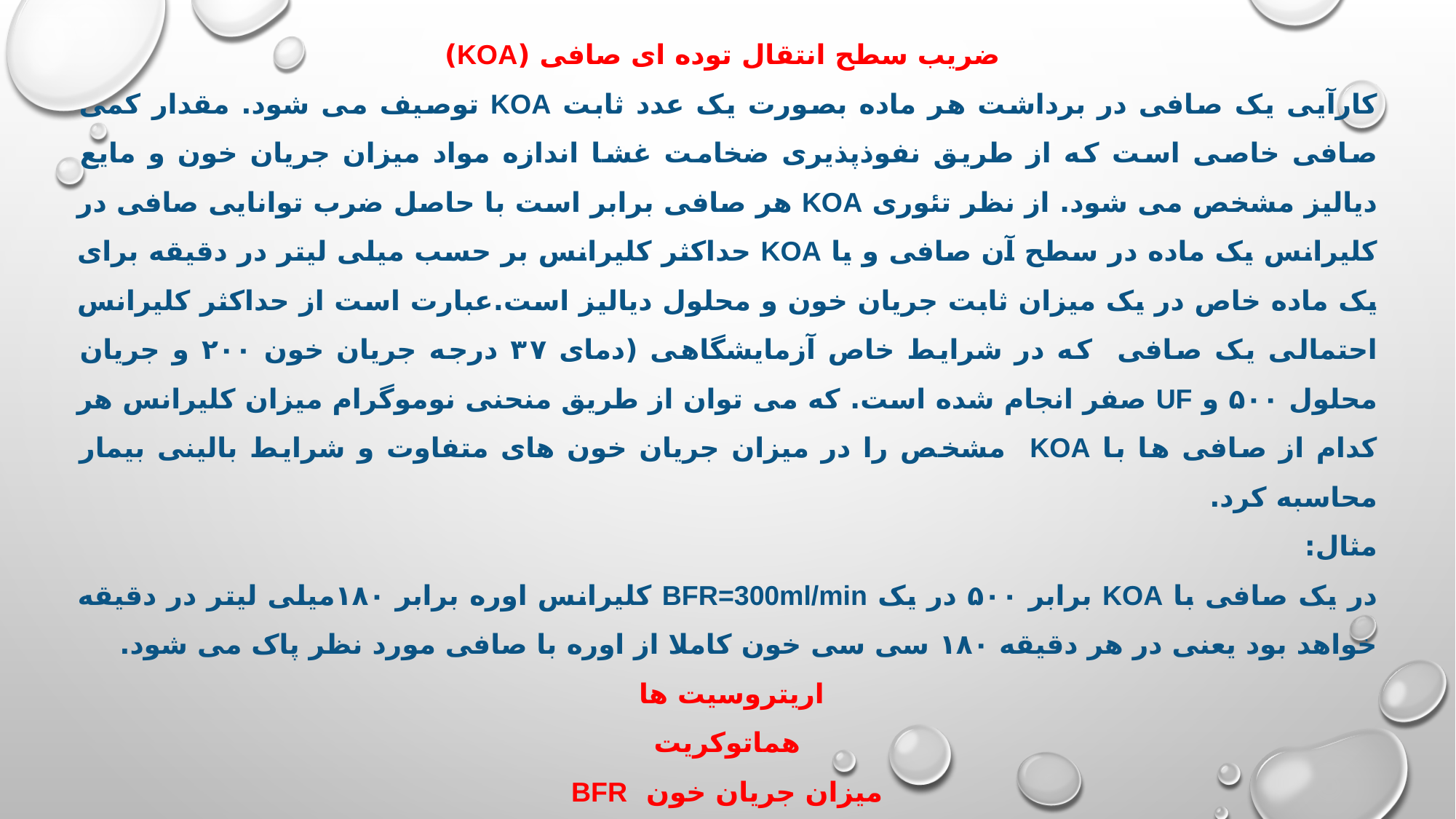

ضریب سطح انتقال توده ای صافی (KOA)
کارآیی یک صافی در برداشت هر ماده بصورت یک عدد ثابت KOA توصیف می شود. مقدار کمی صافی خاصی است که از طریق نفوذپذیری ضخامت غشا اندازه مواد میزان جریان خون و مایع دیالیز مشخص می شود. از نظر تئوری KOA هر صافی برابر است با حاصل ضرب توانایی صافی در کلیرانس یک ماده در سطح آن صافی و یا KOA حداکثر کلیرانس بر حسب میلی لیتر در دقیقه برای یک ماده خاص در یک میزان ثابت جریان خون و محلول دیالیز است.عبارت است از حداکثر کلیرانس احتمالی یک صافی  که در شرایط خاص آزمایشگاهی (دمای ۳۷ درجه جریان خون ۲۰۰ و جریان محلول ۵۰۰ و UF صفر انجام شده است. که می توان از طریق منحنی نوموگرام میزان کلیرانس هر کدام از صافی ها با KOA  مشخص را در میزان جریان خون های متفاوت و شرایط بالینی بیمار محاسبه کرد.
مثال:
در یک صافی با KOA برابر ۵۰۰ در یک BFR=300ml/min کلیرانس اوره برابر ۱۸۰میلی لیتر در دقیقه خواهد بود یعنی در هر دقیقه ۱۸۰ سی سی خون کاملا از اوره با صافی مورد نظر پاک می شود.
اریتروسیت ها
هماتوکریت
میزان جریان خون  BFR
جریان محلول دیالیز DFR
Efficiency  (اثربخشی صافی )
Access Recircuiation